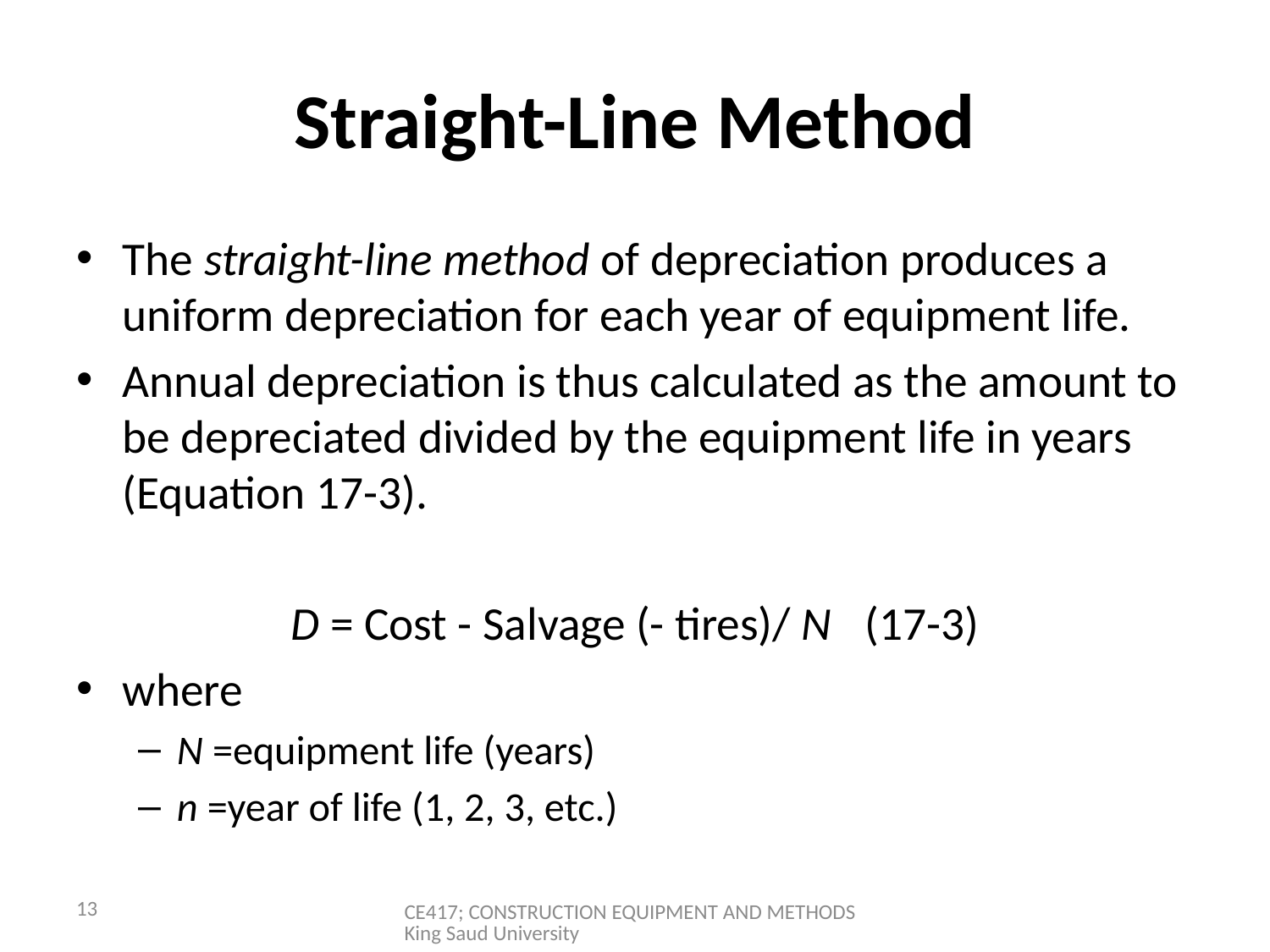

# Straight-Line Method
The straight-line method of depreciation produces a uniform depreciation for each year of equipment life.
Annual depreciation is thus calculated as the amount to be depreciated divided by the equipment life in years (Equation 17-3).

D = Cost - Salvage (- tires)/ N		(17-3)
where
N =equipment life (years)
n =year of life (1, 2, 3, etc.)
13
CE417; CONSTRUCTION EQUIPMENT AND METHODS King Saud University